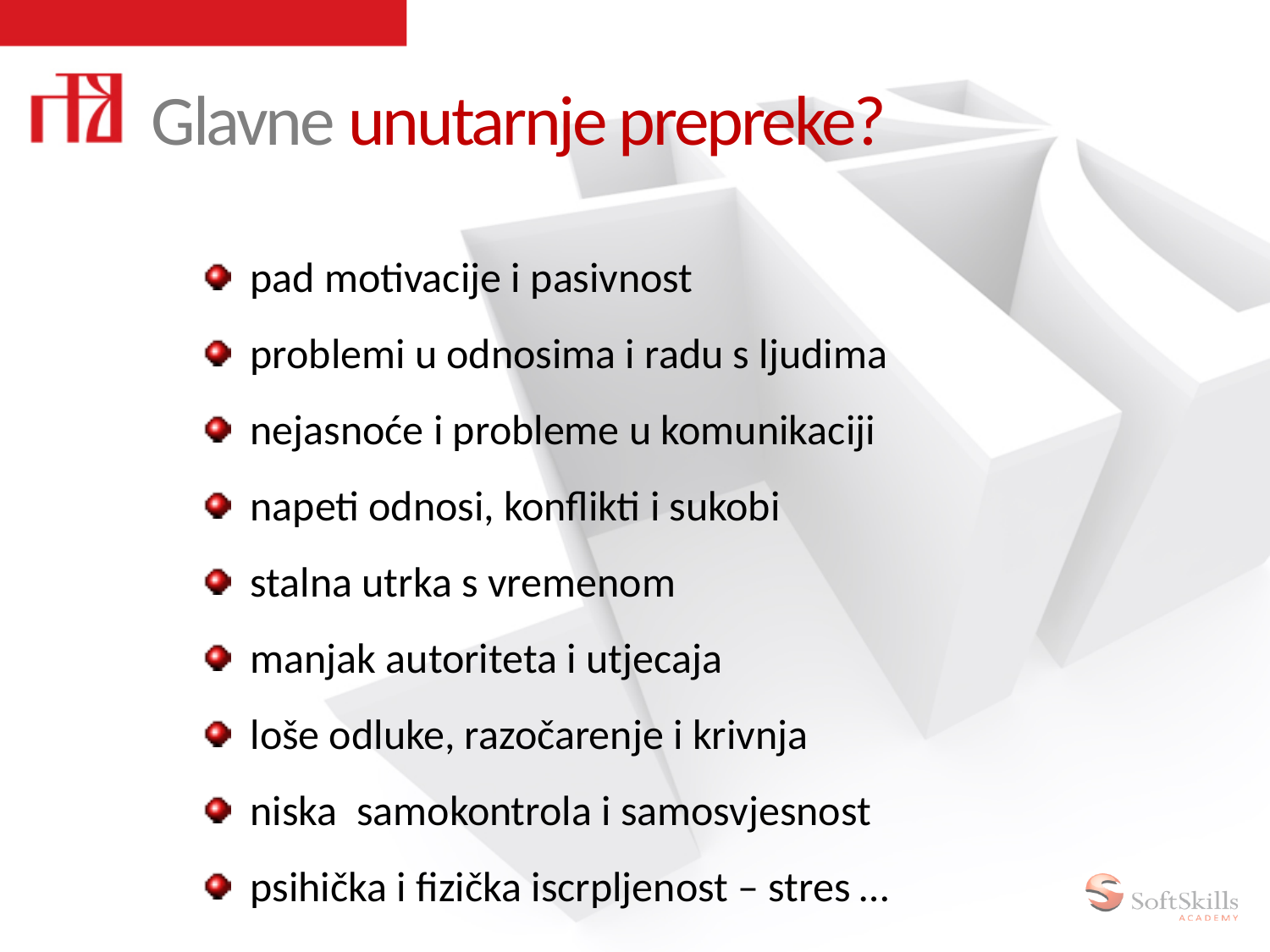

Glavne unutarnje prepreke?
pad motivacije i pasivnost
problemi u odnosima i radu s ljudima
nejasnoće i probleme u komunikaciji
napeti odnosi, konflikti i sukobi
stalna utrka s vremenom
manjak autoriteta i utjecaja
loše odluke, razočarenje i krivnja
niska  samokontrola i samosvjesnost
psihička i fizička iscrpljenost – stres …